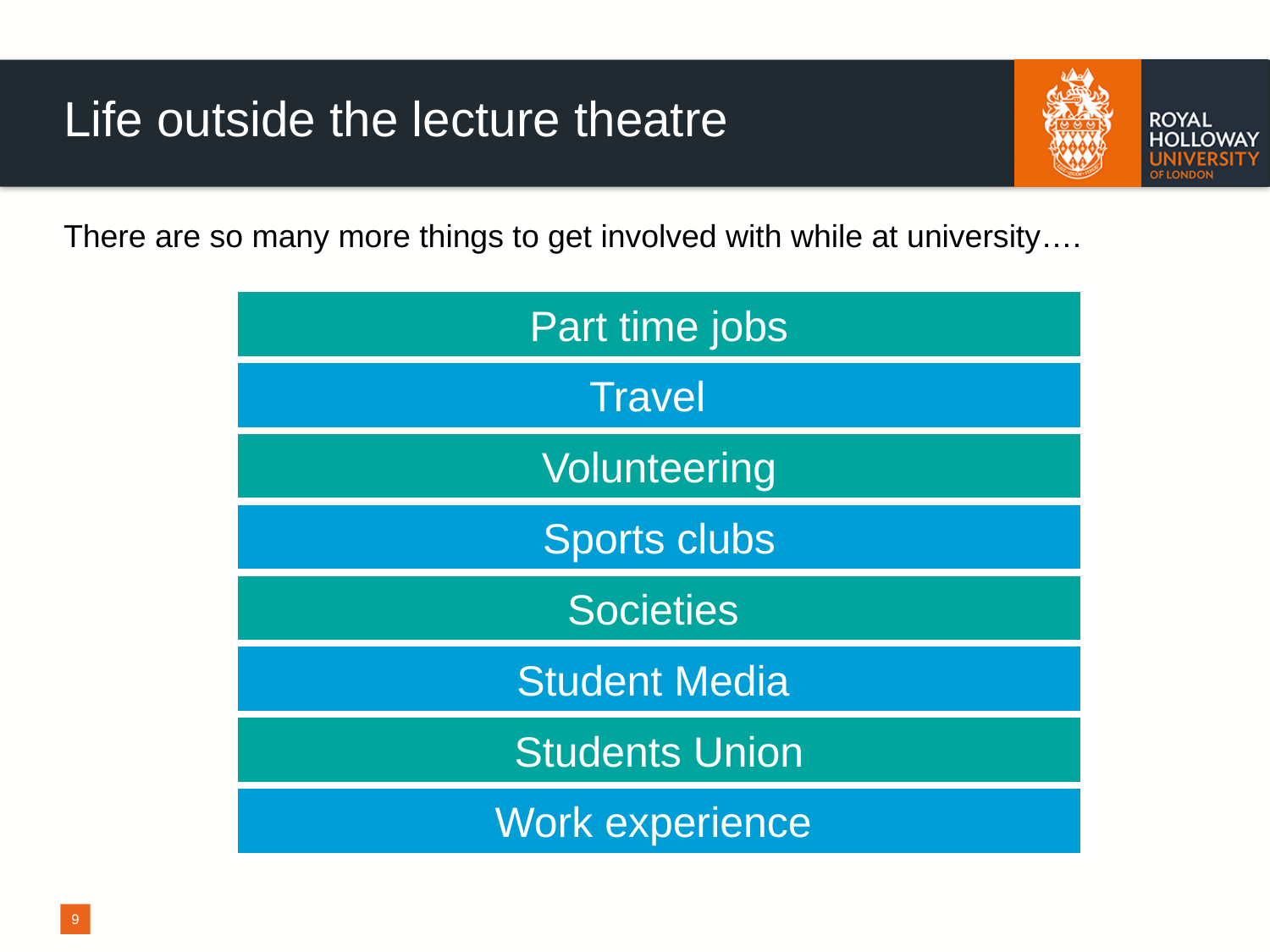

# Life outside the lecture theatre
There are so many more things to get involved with while at university….

Part time jobs
Travel
Volunteering
Work experience
Sports clubs
Societies
Students Union
Student Media
9